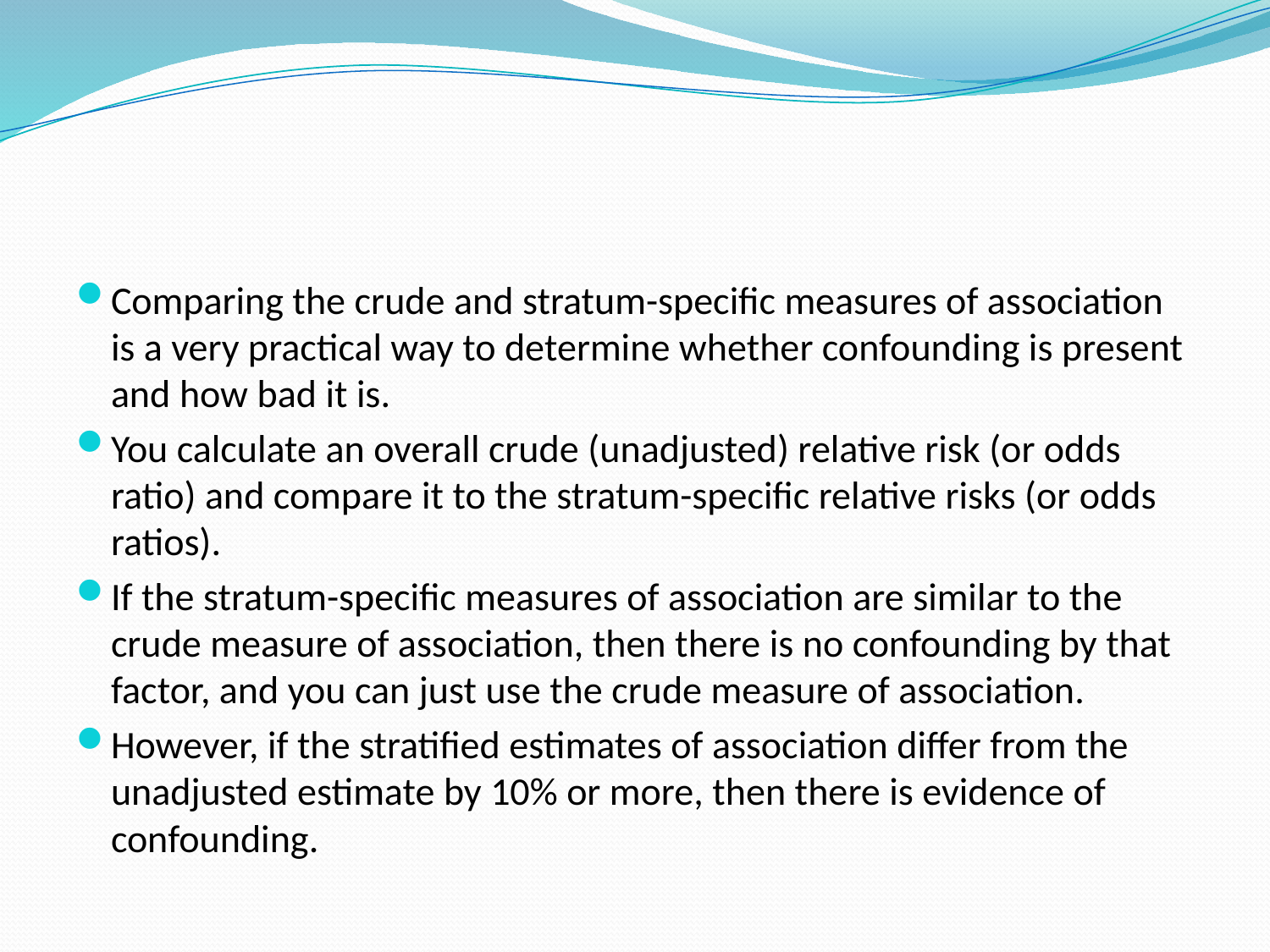

#
Comparing the crude and stratum-specific measures of association is a very practical way to determine whether confounding is present and how bad it is.
You calculate an overall crude (unadjusted) relative risk (or odds ratio) and compare it to the stratum-specific relative risks (or odds ratios).
If the stratum-specific measures of association are similar to the crude measure of association, then there is no confounding by that factor, and you can just use the crude measure of association.
However, if the stratified estimates of association differ from the unadjusted estimate by 10% or more, then there is evidence of confounding.